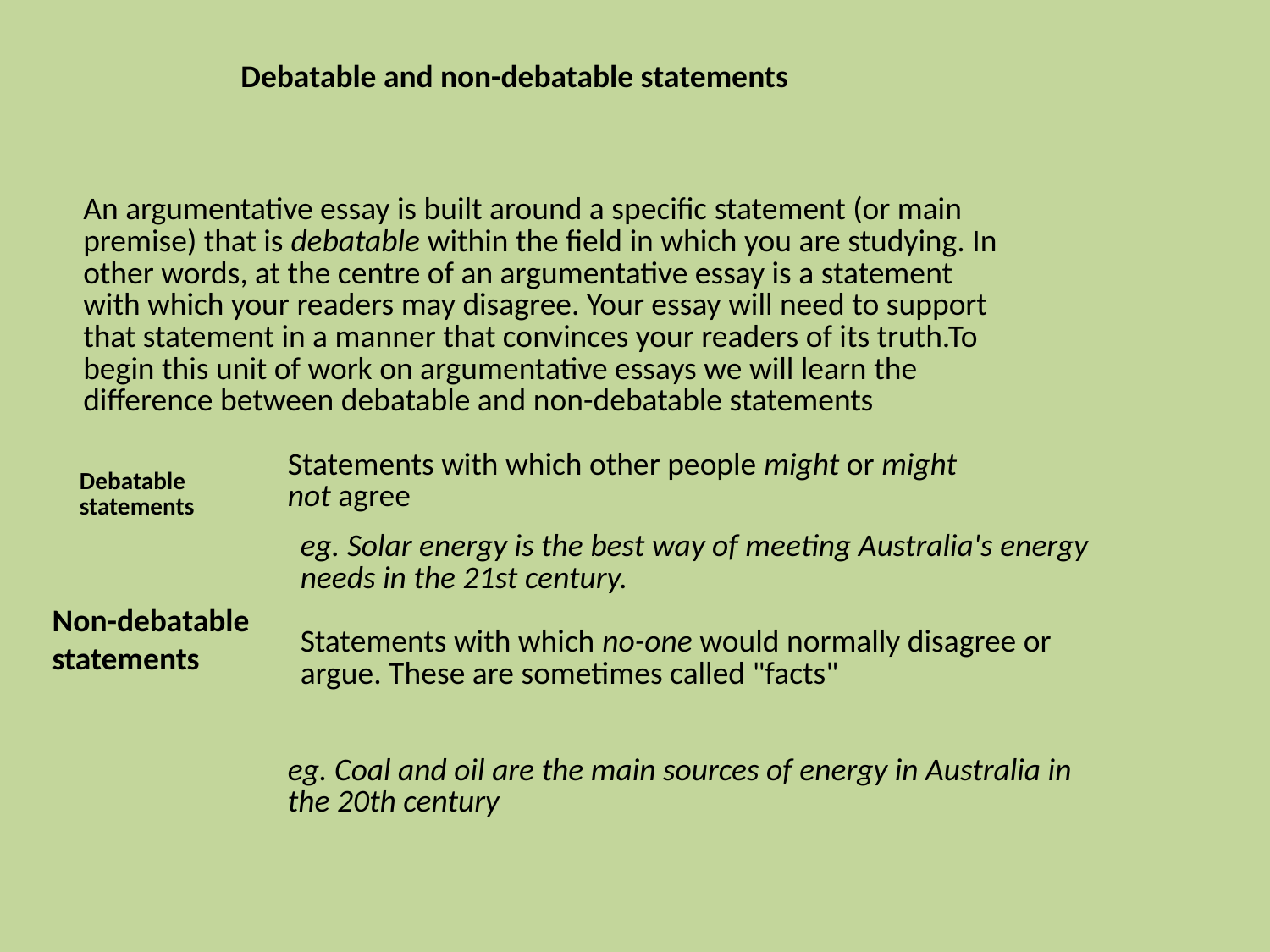

Debatable and non-debatable statements
| An argumentative essay is built around a specific statement (or main premise) that is debatable within the field in which you are studying. In other words, at the centre of an argumentative essay is a statement with which your readers may disagree. Your essay will need to support that statement in a manner that convinces your readers of its truth.To begin this unit of work on argumentative essays we will learn the difference between debatable and non-debatable statements |
| --- |
| eg. Solar energy is the best way of meeting Australia's energy needs in the 21st century. Statements with which no-one would normally disagree or argue. These are sometimes called "facts" |
| --- |
| Statements with which other people might or might not agree |
| --- |
| Debatable statements |  |  |
| --- | --- | --- |
|  |  |  |
Non-debatable statements
| eg. Coal and oil are the main sources of energy in Australia in the 20th century |
| --- |